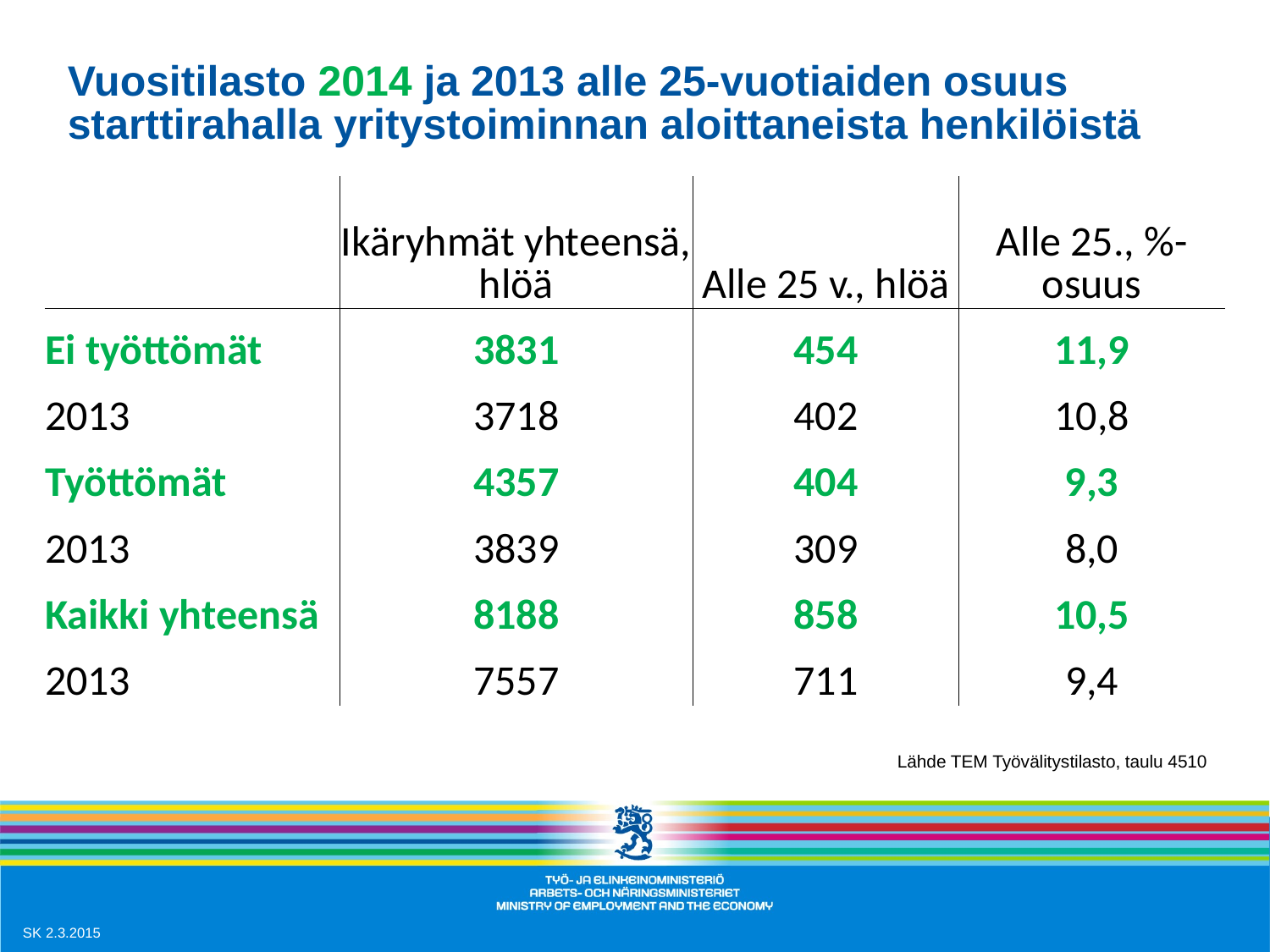

# Vuositilasto 2014 ja 2013 alle 25-vuotiaiden osuus starttirahalla yritystoiminnan aloittaneista henkilöistä
|  | Ikäryhmät yhteensä, hlöä | Alle 25 v., hlöä | Alle 25., %-osuus |
| --- | --- | --- | --- |
| Ei työttömät | 3831 | 454 | 11,9 |
| 2013 | 3718 | 402 | 10,8 |
| Työttömät | 4357 | 404 | 9,3 |
| 2013 | 3839 | 309 | 8,0 |
| Kaikki yhteensä | 8188 | 858 | 10,5 |
| 2013 | 7557 | 711 | 9,4 |
Lähde TEM Työvälitystilasto, taulu 4510
SK 2.3.2015